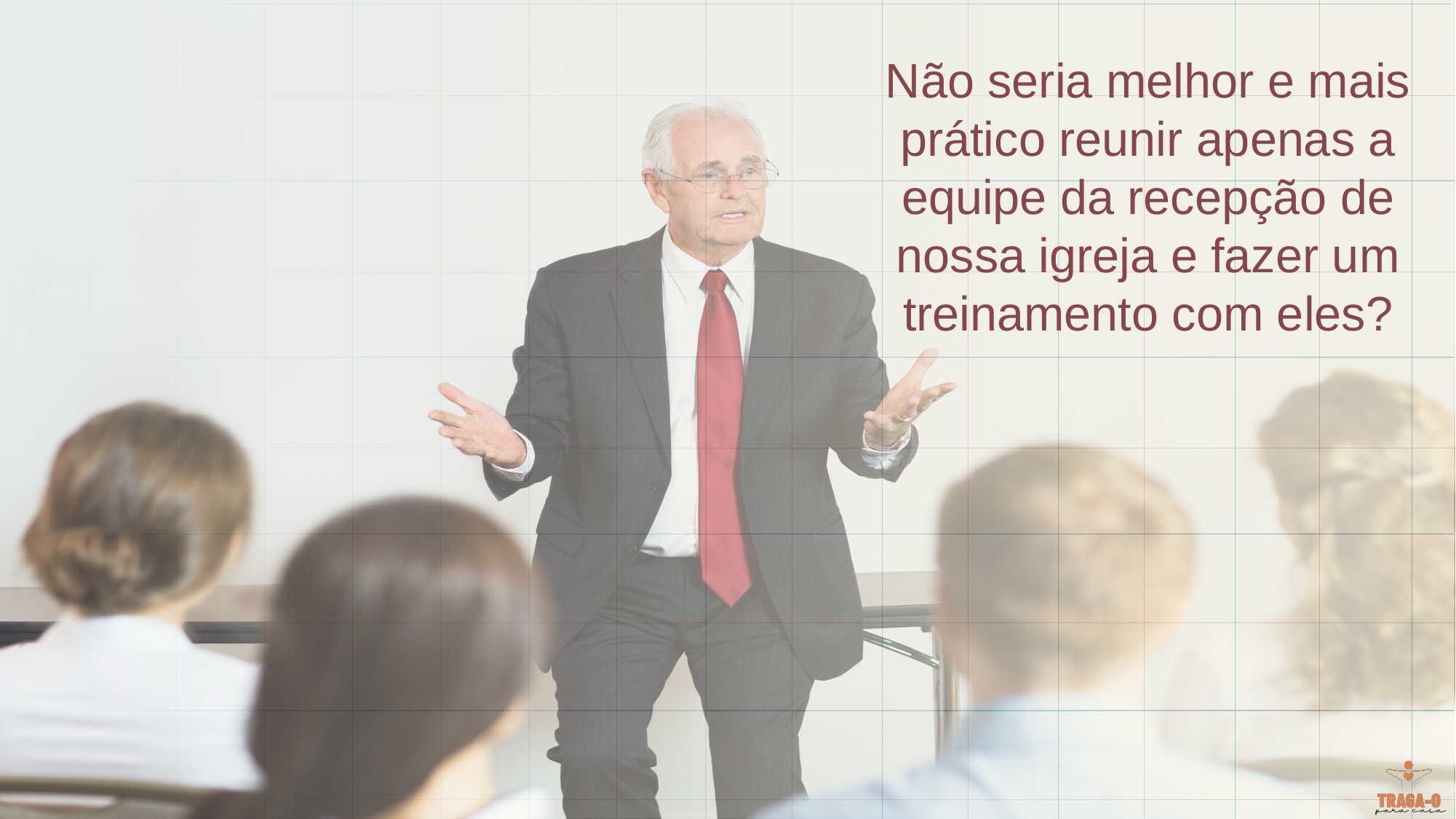

Não seria melhor e mais prático reunir apenas a equipe da recepção de nossa igreja e fazer um treinamento com eles?